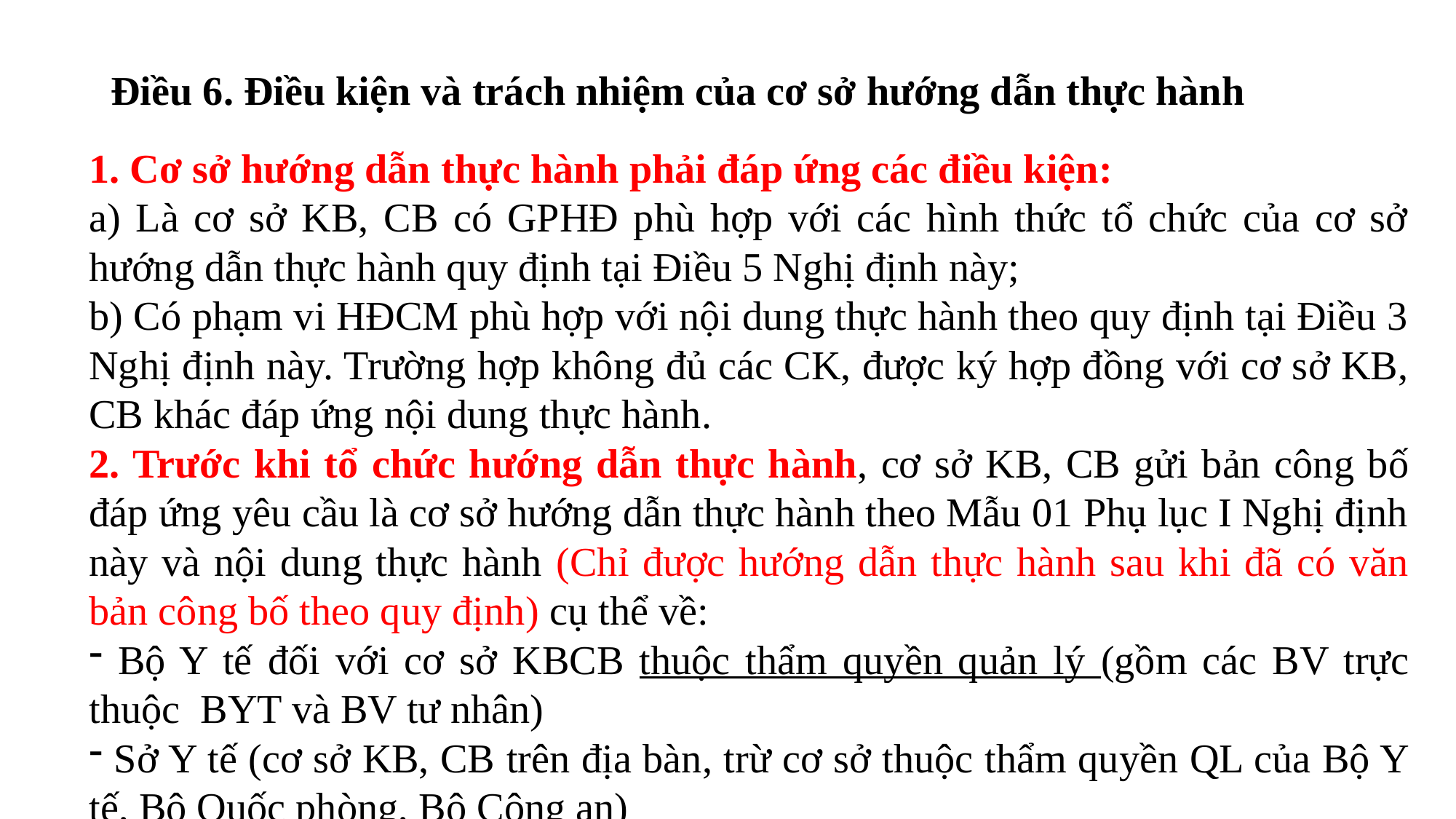

# Điều 6. Điều kiện và trách nhiệm của cơ sở hướng dẫn thực hành
1. Cơ sở hướng dẫn thực hành phải đáp ứng các điều kiện:
a) Là cơ sở KB, CB có GPHĐ phù hợp với các hình thức tổ chức của cơ sở hướng dẫn thực hành quy định tại Điều 5 Nghị định này;
b) Có phạm vi HĐCM phù hợp với nội dung thực hành theo quy định tại Điều 3 Nghị định này. Trường hợp không đủ các CK, được ký hợp đồng với cơ sở KB, CB khác đáp ứng nội dung thực hành.
2. Trước khi tổ chức hướng dẫn thực hành, cơ sở KB, CB gửi bản công bố đáp ứng yêu cầu là cơ sở hướng dẫn thực hành theo Mẫu 01 Phụ lục I Nghị định này và nội dung thực hành (Chỉ được hướng dẫn thực hành sau khi đã có văn bản công bố theo quy định) cụ thể về:
 Bộ Y tế đối với cơ sở KBCB thuộc thẩm quyền quản lý (gồm các BV trực thuộc  BYT và BV tư nhân)
 Sở Y tế (cơ sở KB, CB trên địa bàn, trừ cơ sở thuộc thẩm quyền QL của Bộ Y tế, Bộ Quốc phòng, Bộ Công an)